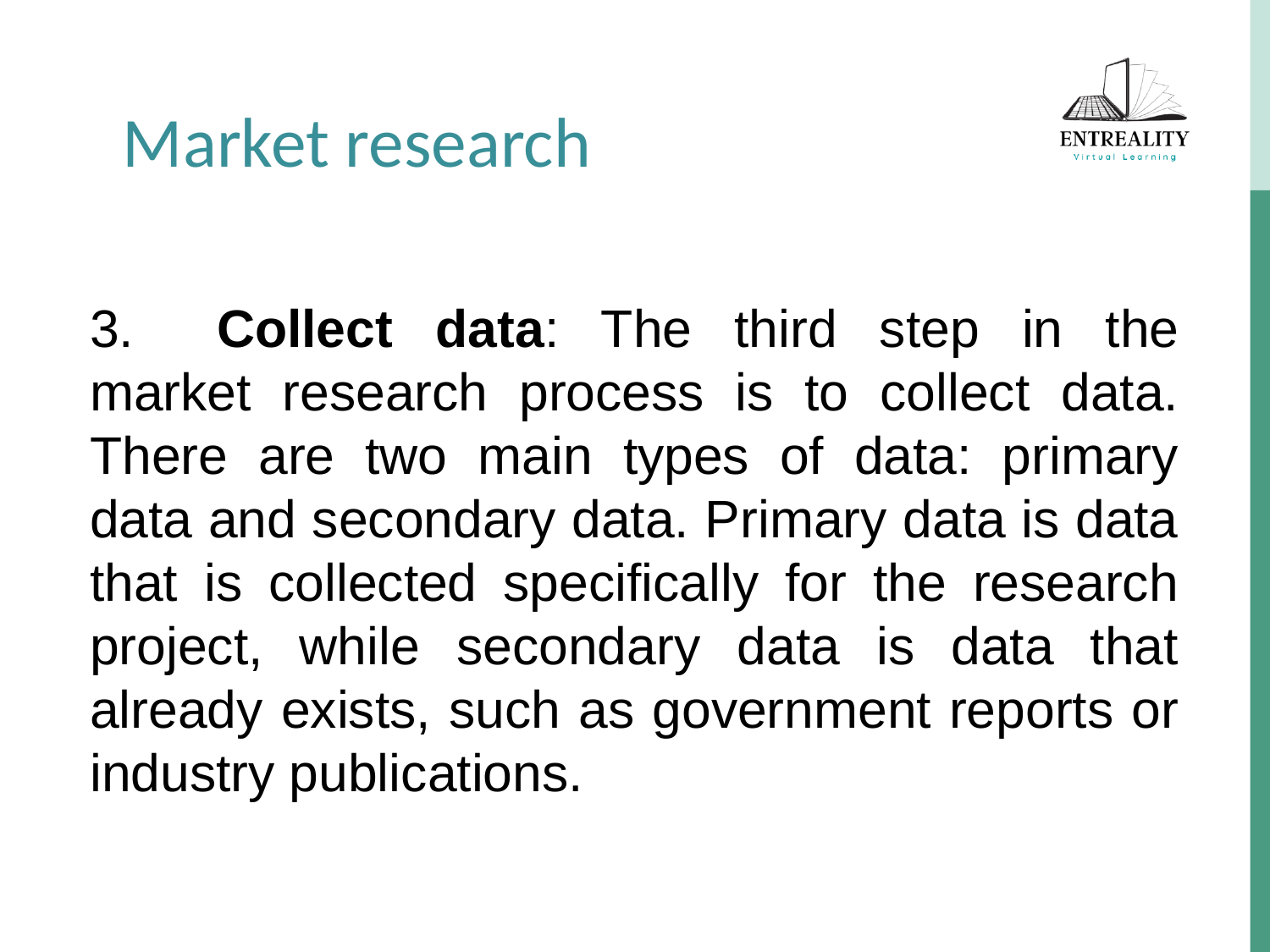

Market research
3.	Collect data: The third step in the market research process is to collect data. There are two main types of data: primary data and secondary data. Primary data is data that is collected specifically for the research project, while secondary data is data that already exists, such as government reports or industry publications.